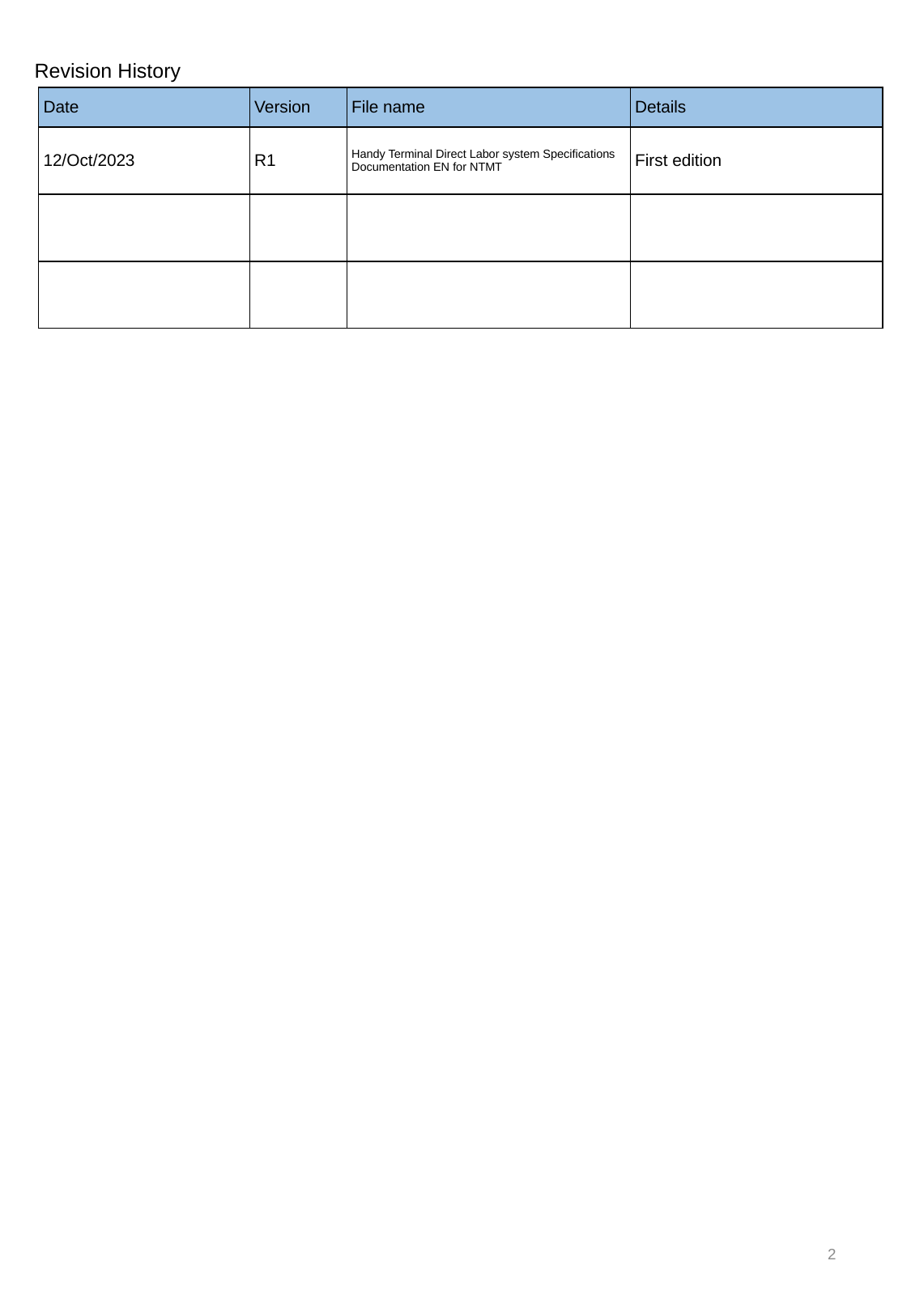

Revision History
| Date | Version | File name | Details |
| --- | --- | --- | --- |
| 12/Oct/2023 | R1 | Handy Terminal Direct Labor system Specifications Documentation EN for NTMT | First edition |
|  |  |  |  |
|  |  |  |  |
2